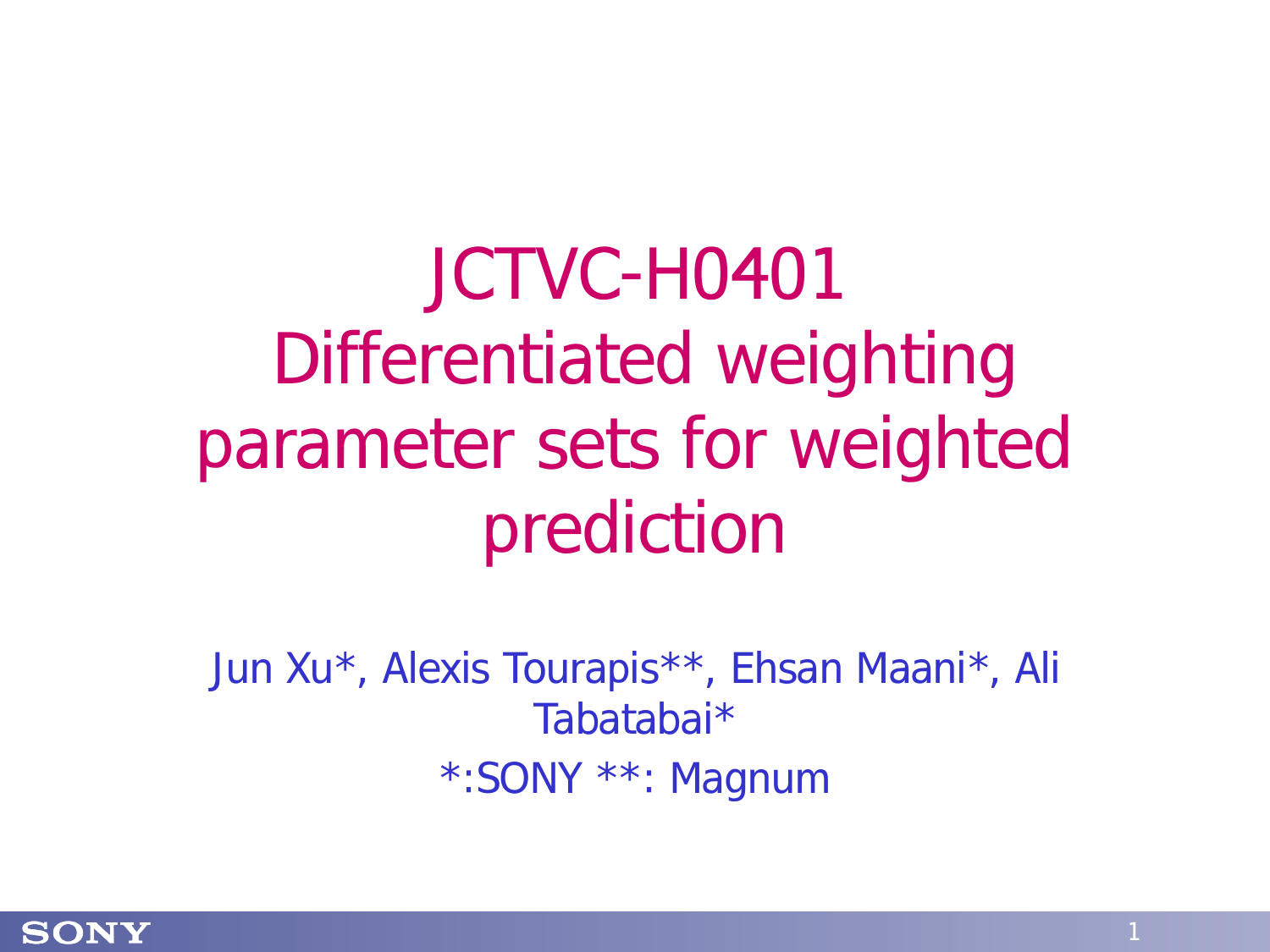

# JCTVC-H0401 Differentiated weighting parameter sets for weighted prediction
Jun Xu*, Alexis Tourapis**, Ehsan Maani*, Ali Tabatabai*
*:SONY **: Magnum
1